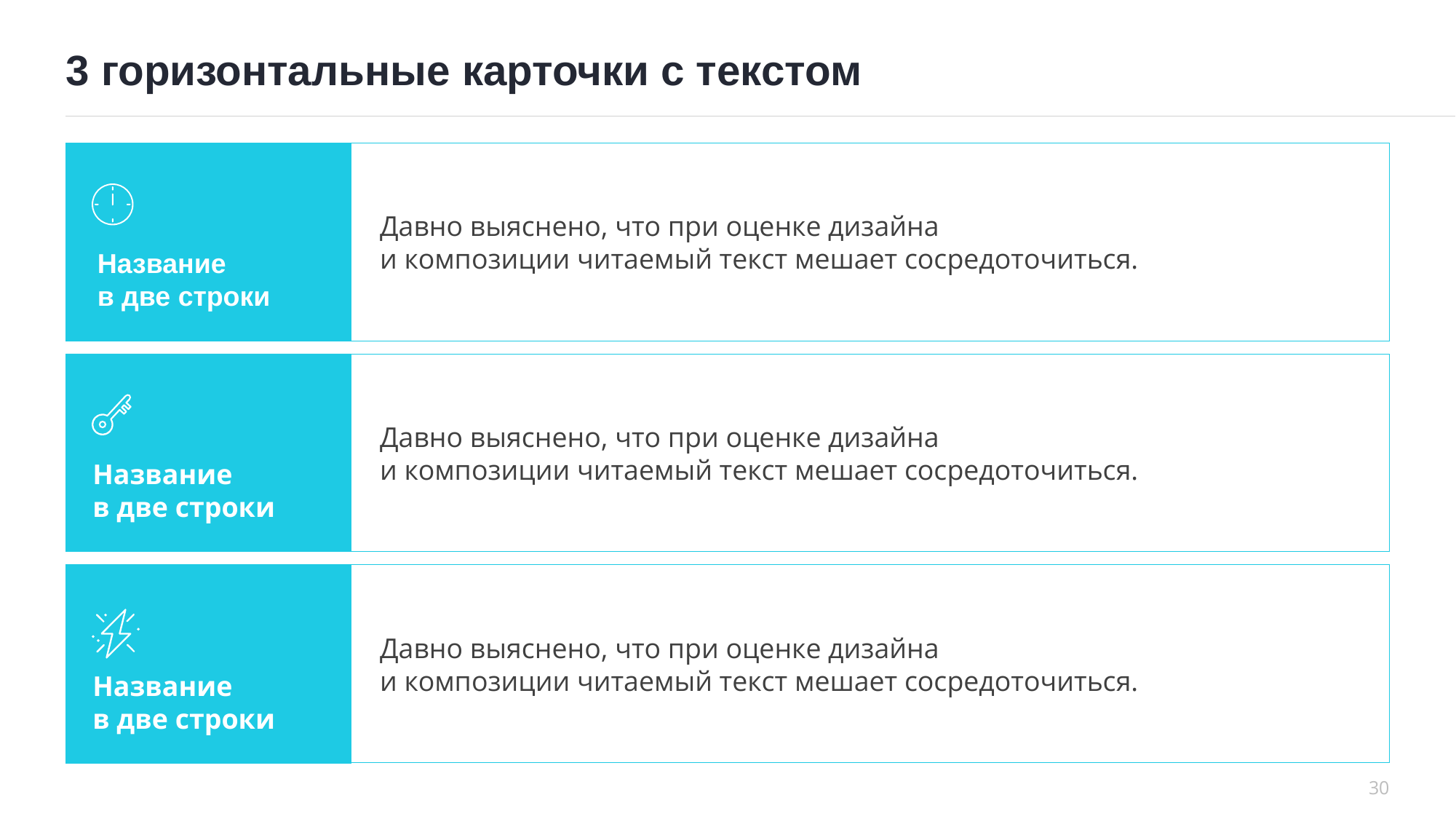

# 3 горизонтальные карточки с текстом

Давно выяснено, что при оценке дизайна
и композиции читаемый текст мешает сосредоточиться.
Название
в две строки

Давно выяснено, что при оценке дизайна
и композиции читаемый текст мешает сосредоточиться.
Название
в две строки

Давно выяснено, что при оценке дизайна
и композиции читаемый текст мешает сосредоточиться.
Название
в две строки
30